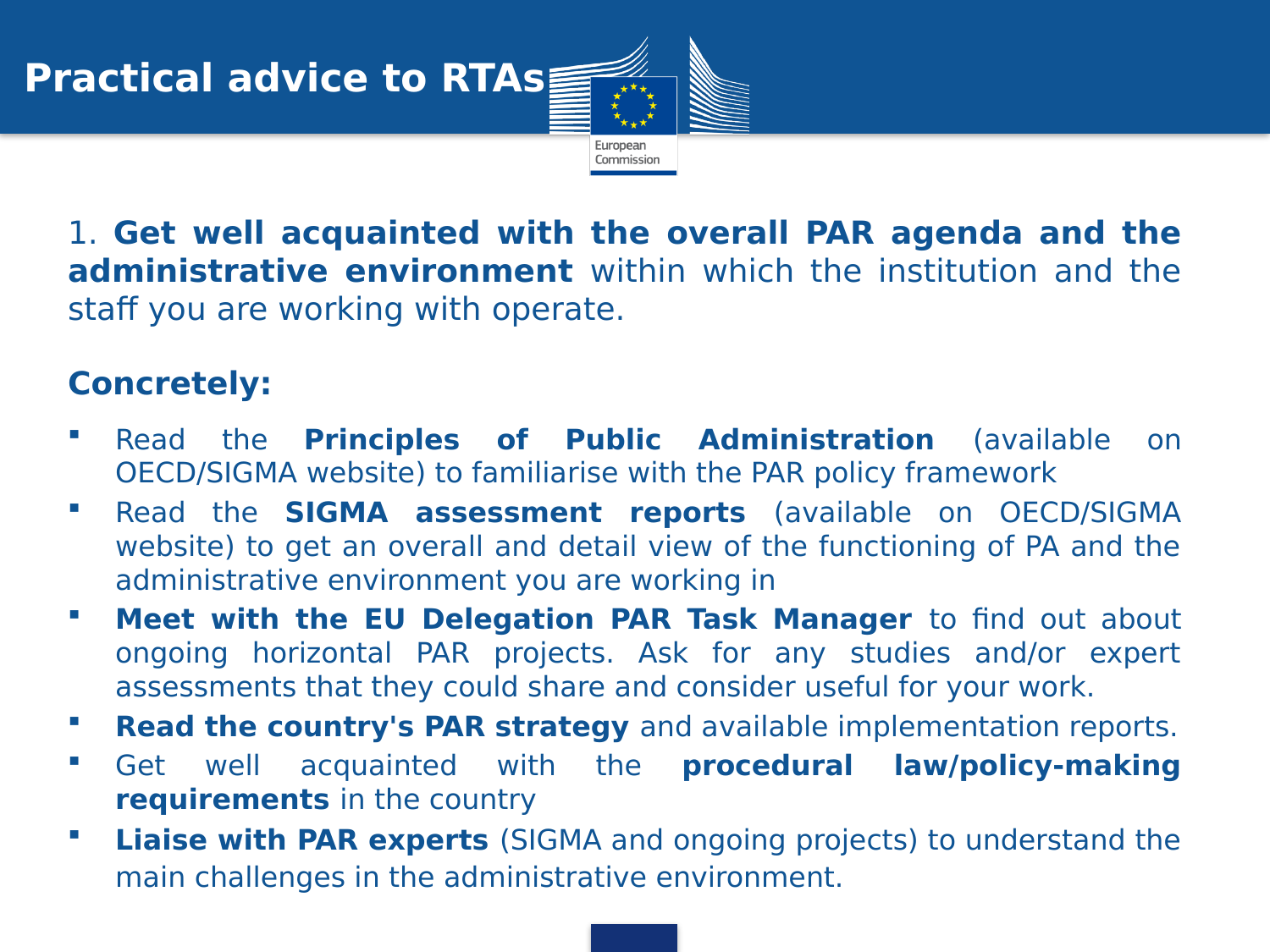

# Practical advice to RTAs
1. Get well acquainted with the overall PAR agenda and the administrative environment within which the institution and the staff you are working with operate.

Concretely:

Read the Principles of Public Administration (available on OECD/SIGMA website) to familiarise with the PAR policy framework
Read the SIGMA assessment reports (available on OECD/SIGMA website) to get an overall and detail view of the functioning of PA and the administrative environment you are working in
Meet with the EU Delegation PAR Task Manager to find out about ongoing horizontal PAR projects. Ask for any studies and/or expert assessments that they could share and consider useful for your work.
Read the country's PAR strategy and available implementation reports.
Get well acquainted with the procedural law/policy-making requirements in the country
Liaise with PAR experts (SIGMA and ongoing projects) to understand the main challenges in the administrative environment.